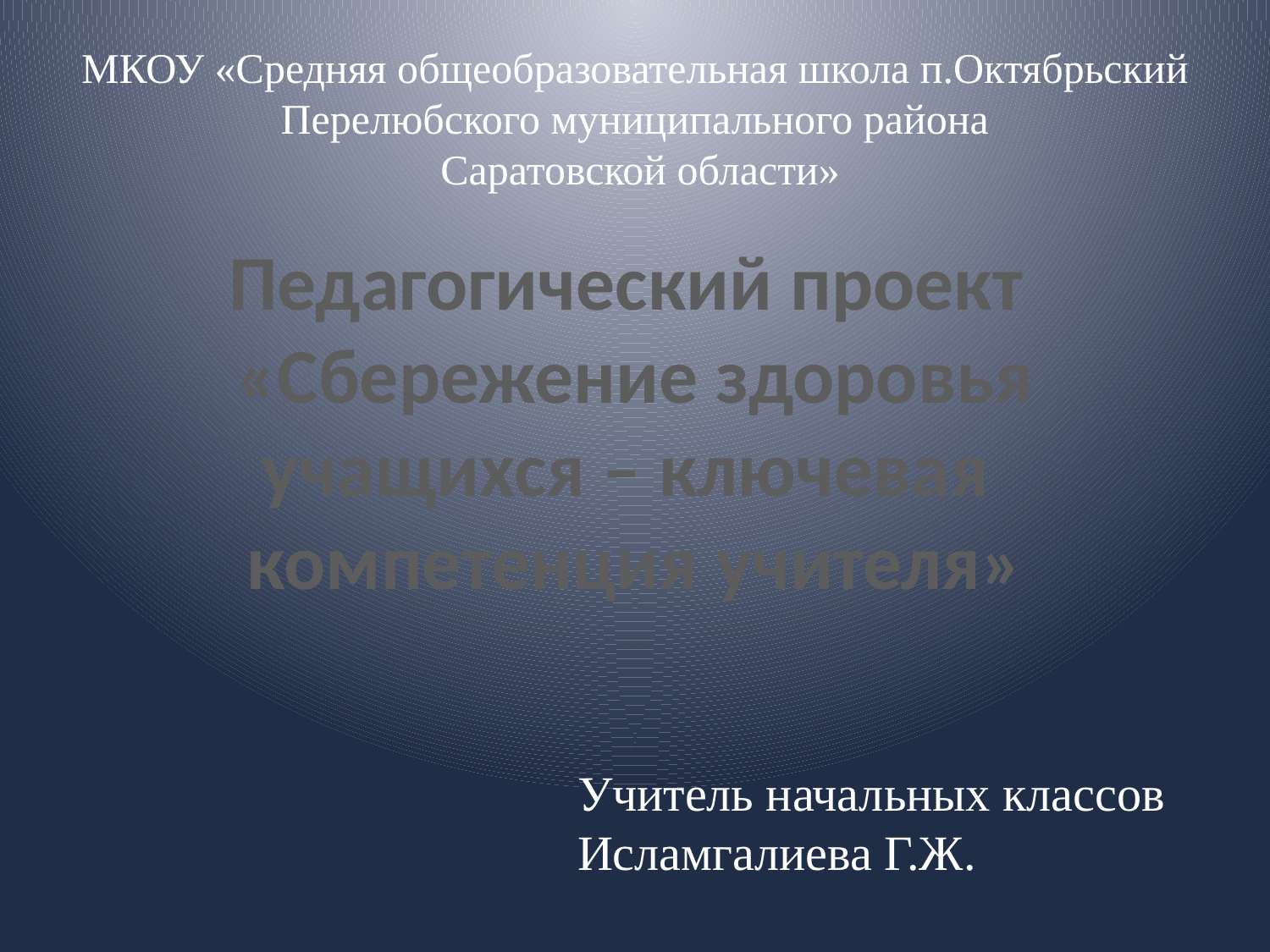

# МКОУ «Средняя общеобразовательная школа п.Октябрьский Перелюбского муниципального района Саратовской области»

Педагогический проект
«Сбережение здоровья
учащихся – ключевая
компетенция учителя»
Учитель начальных классов
Исламгалиева Г.Ж.